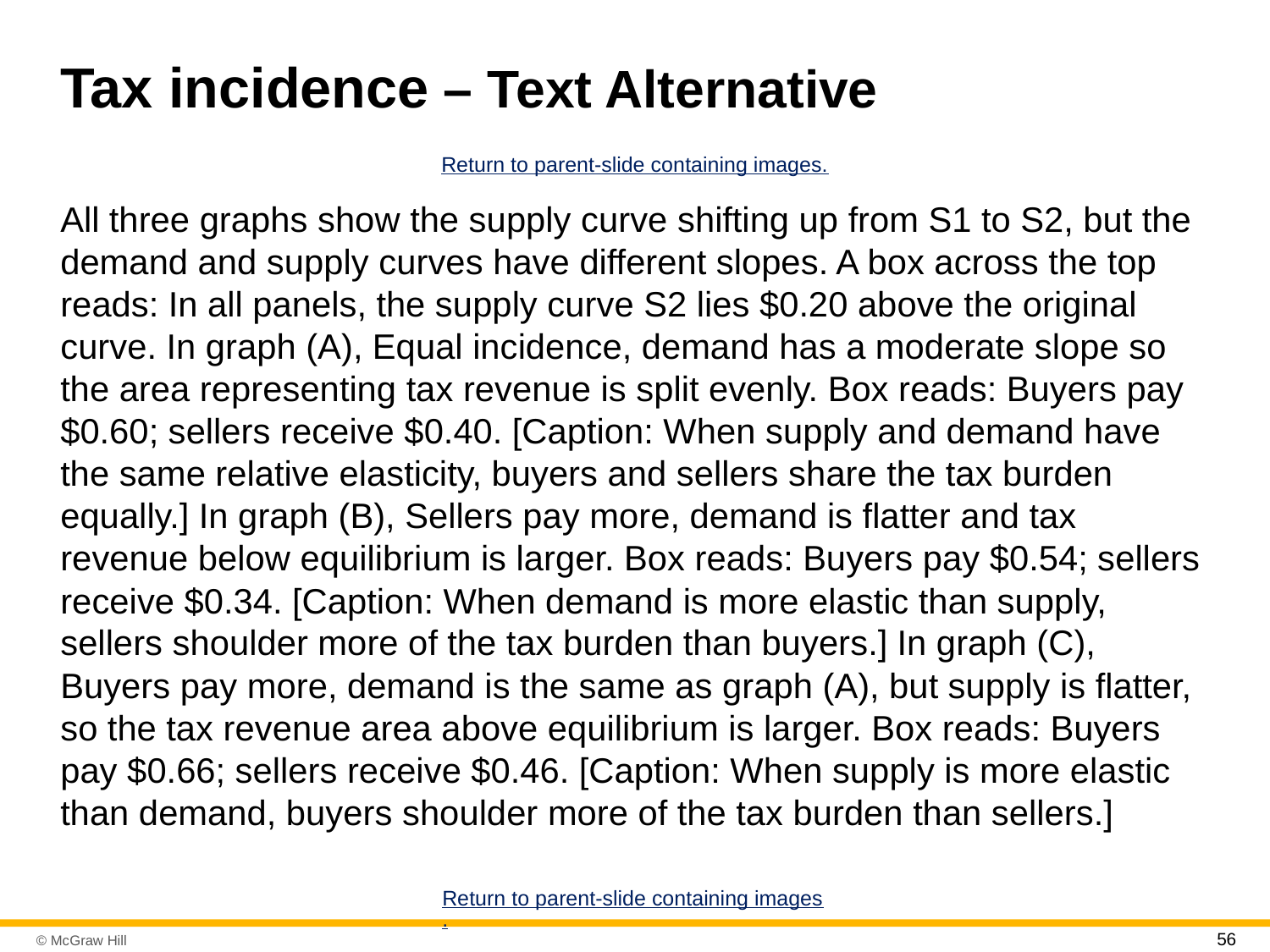

# Tax incidence – Text Alternative
Return to parent-slide containing images.
All three graphs show the supply curve shifting up from S1 to S2, but the demand and supply curves have different slopes. A box across the top reads: In all panels, the supply curve S2 lies $0.20 above the original curve. In graph (A), Equal incidence, demand has a moderate slope so the area representing tax revenue is split evenly. Box reads: Buyers pay $0.60; sellers receive $0.40. [Caption: When supply and demand have the same relative elasticity, buyers and sellers share the tax burden equally.] In graph (B), Sellers pay more, demand is flatter and tax revenue below equilibrium is larger. Box reads: Buyers pay $0.54; sellers receive $0.34. [Caption: When demand is more elastic than supply, sellers shoulder more of the tax burden than buyers.] In graph (C), Buyers pay more, demand is the same as graph (A), but supply is flatter, so the tax revenue area above equilibrium is larger. Box reads: Buyers pay $0.66; sellers receive $0.46. [Caption: When supply is more elastic than demand, buyers shoulder more of the tax burden than sellers.]
Return to parent-slide containing images.